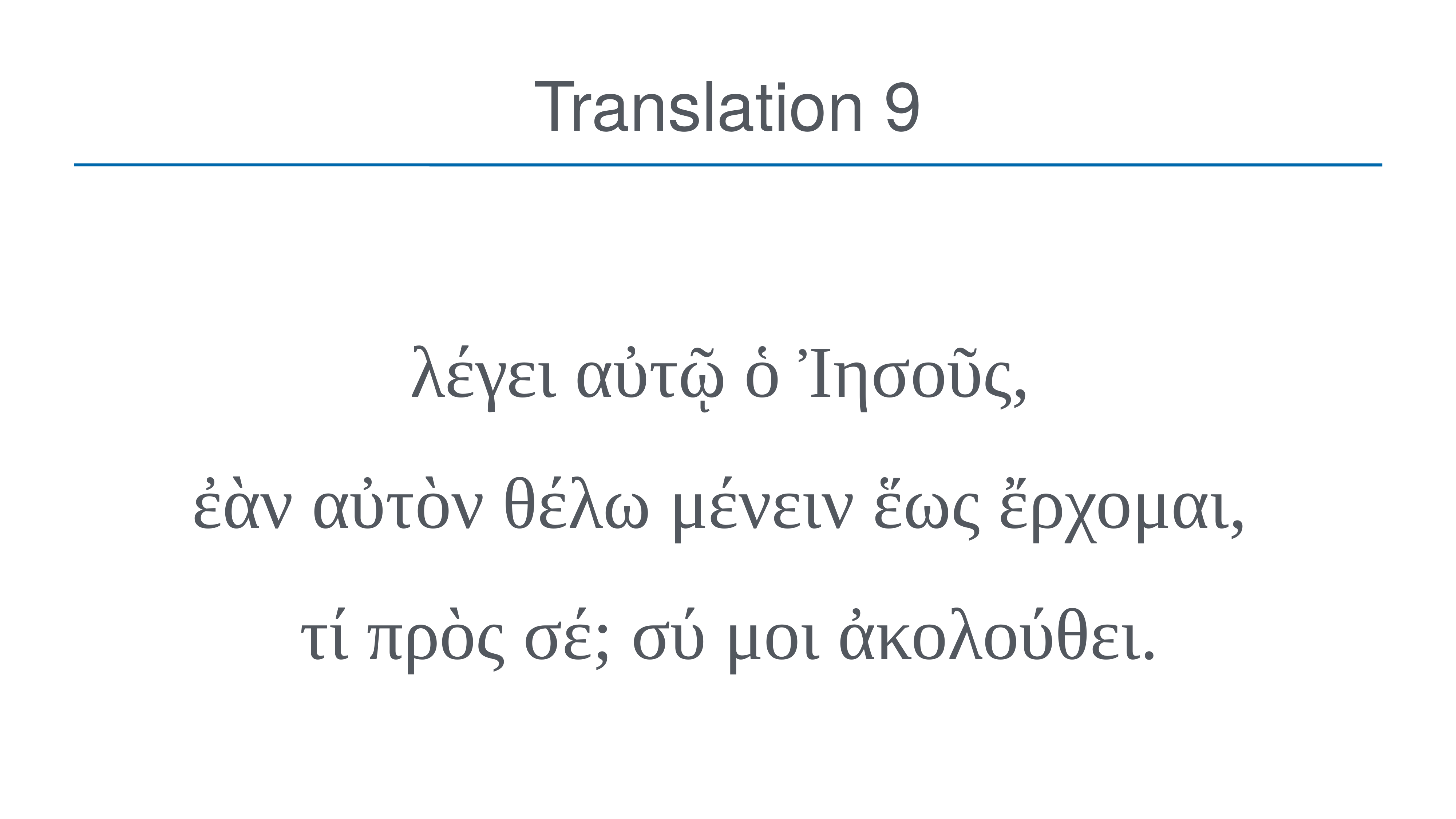

# Translation 9
λέγει αὐτῷ ὁ Ἰησοῦς,
ἐὰν αὐτὸν θέλω μένειν ἕως ἔρχομαι,
τί πρὸς σέ; σύ μοι ἀκολούθει.